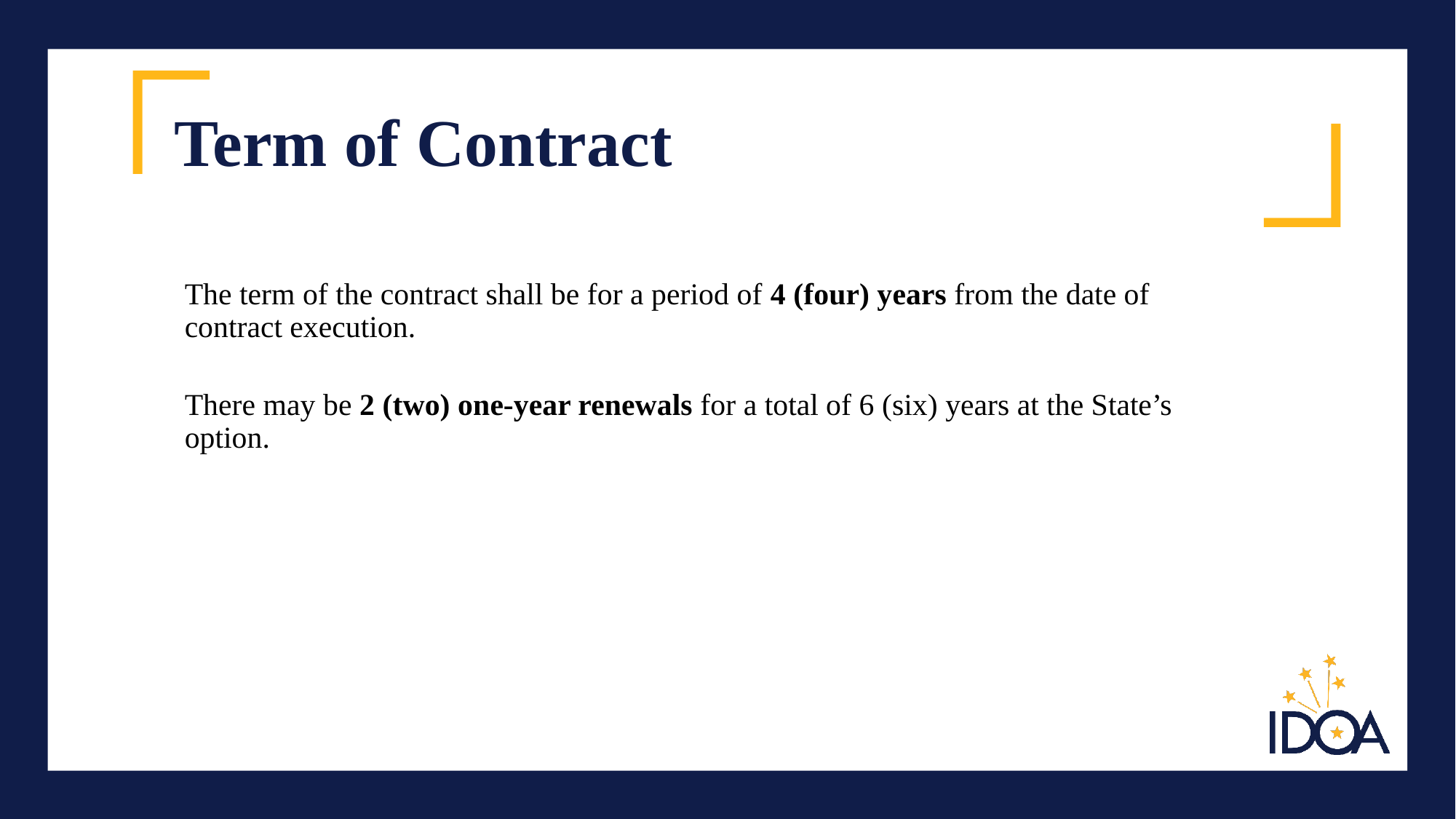

# Term of Contract
The term of the contract shall be for a period of 4 (four) years from the date of contract execution.

There may be 2 (two) one-year renewals for a total of 6 (six) years at the State’s option.